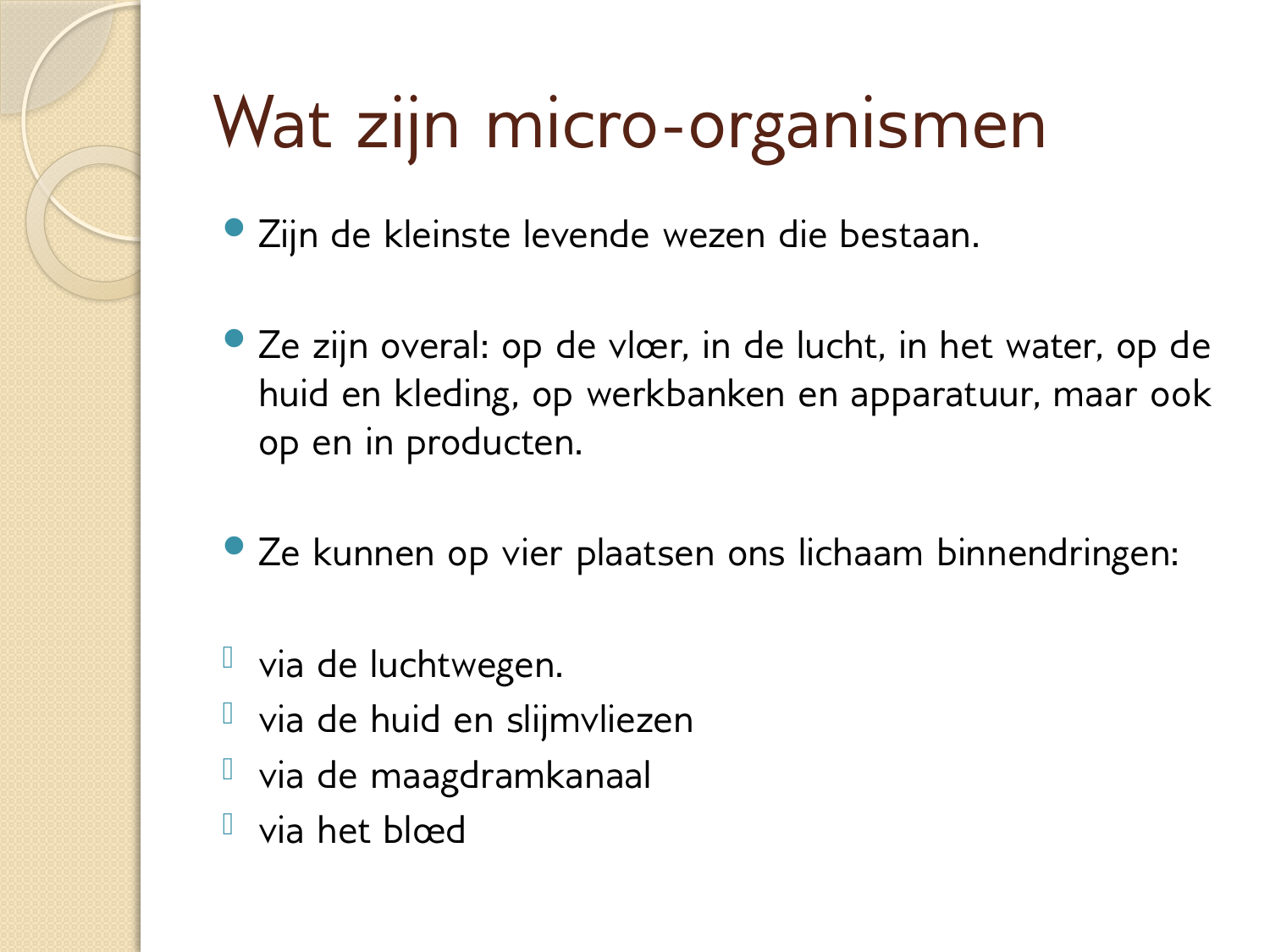

# Wat zijn micro-organismen
Zijn de kleinste levende wezen die bestaan.

Ze zijn overal: op de vloer, in de lucht, in het water, op de huid en kleding, op werkbanken en apparatuur, maar ook op en in producten.

Ze kunnen op vier plaatsen ons lichaam binnendringen:

via de luchtwegen.
via de huid en slijmvliezen
via de maagdramkanaal
via het bloed